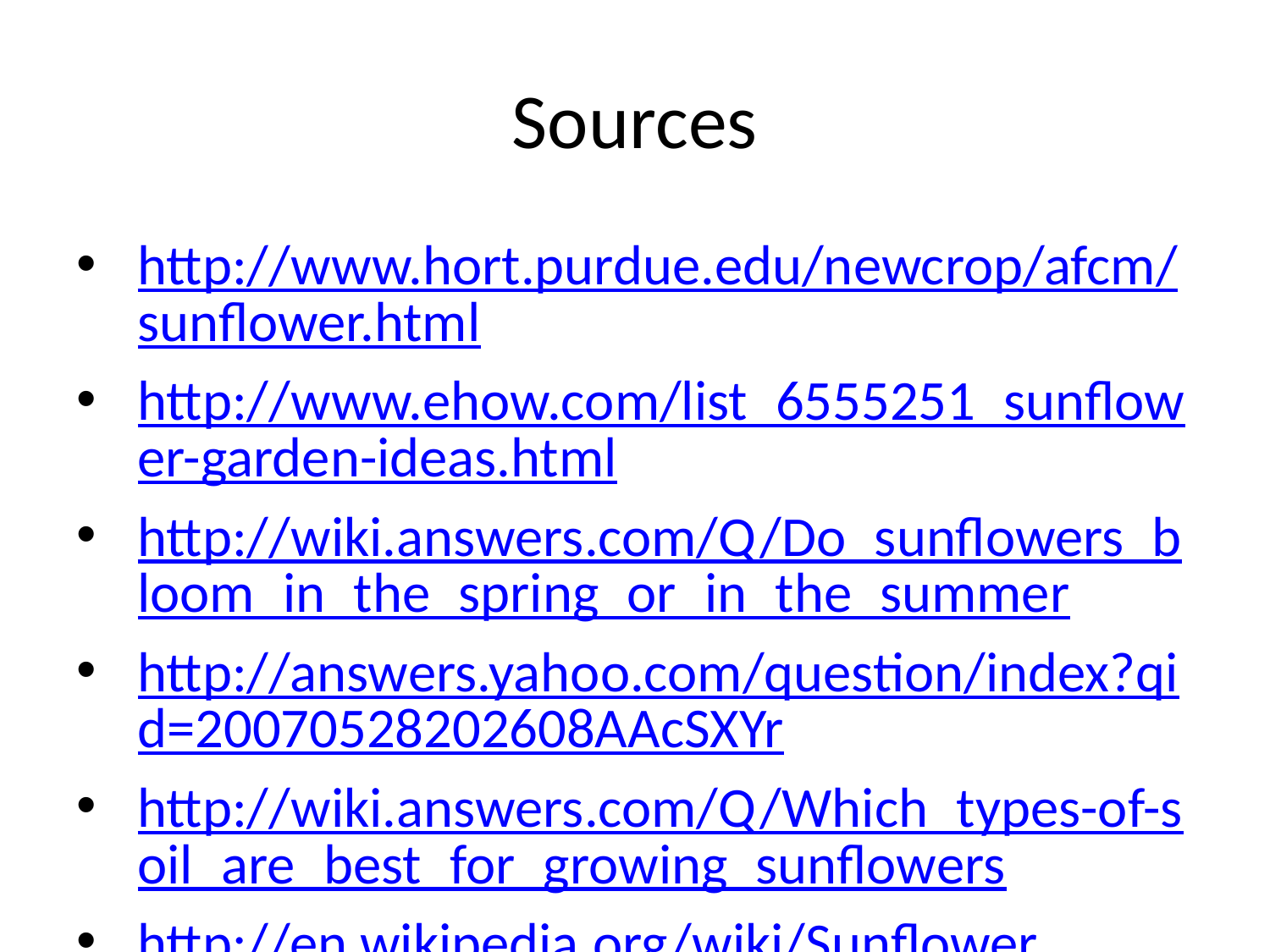

# Sources
http://www.hort.purdue.edu/newcrop/afcm/sunflower.html
http://www.ehow.com/list_6555251_sunflower-garden-ideas.html
http://wiki.answers.com/Q/Do_sunflowers_bloom_in_the_spring_or_in_the_summer
http://answers.yahoo.com/question/index?qid=20070528202608AAcSXYr
http://wiki.answers.com/Q/Which_types-of-soil_are_best_for_growing_sunflowers
http://en.wikipedia.org/wiki/Sunflower
http://www.ehow.com/facts_4914703_types-of-sunflowers.html